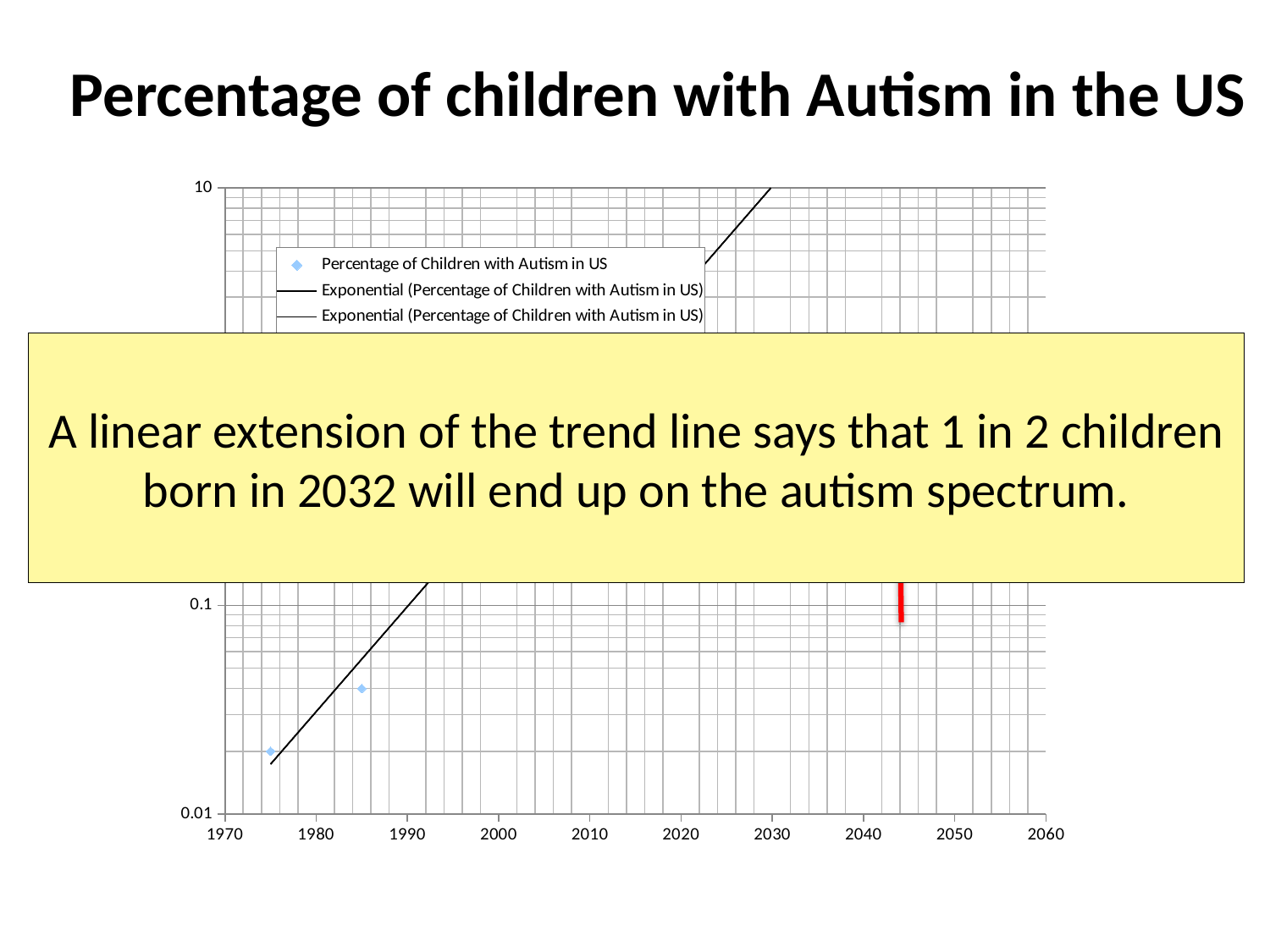

# Percentage of children with Autism in the US

### Chart: Percentage of Children with Autism in US

| Category | Percentage of Children with Autism in US |
|---|---|
50%

A linear extension of the trend line says that 1 in 2 children born in 2032 will end up on the autism spectrum.

2032